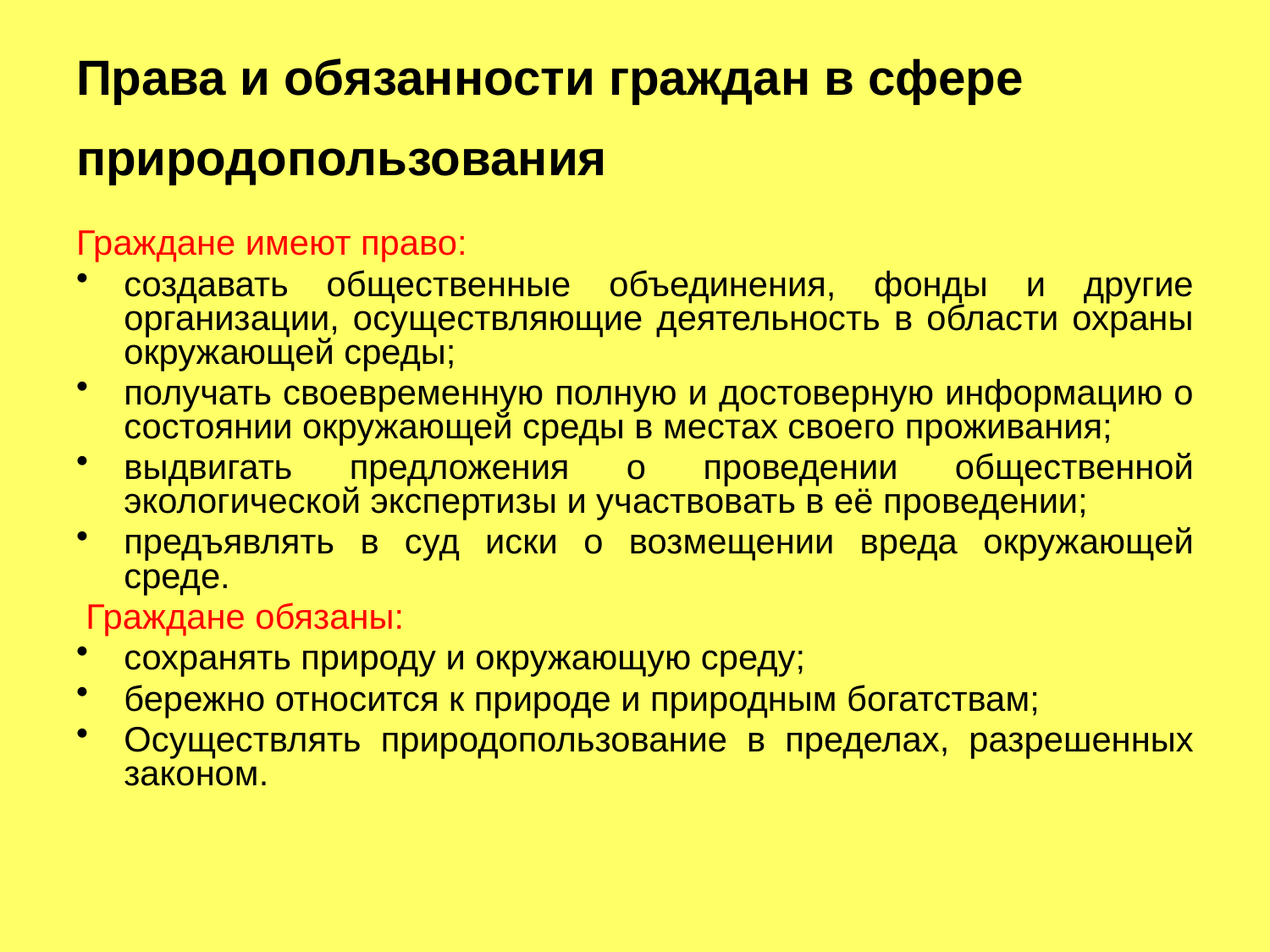

# Права и обязанности граждан в сфере природопользования
Граждане имеют право:
создавать общественные объединения, фонды и другие организации, осуществляющие деятельность в области охраны окружающей среды;
получать своевременную полную и достоверную информацию о состоянии окружающей среды в местах своего проживания;
выдвигать предложения о проведении общественной экологической экспертизы и участвовать в её проведении;
предъявлять в суд иски о возмещении вреда окружающей среде.
 Граждане обязаны:
сохранять природу и окружающую среду;
бережно относится к природе и природным богатствам;
Осуществлять природопользование в пределах, разрешенных законом.